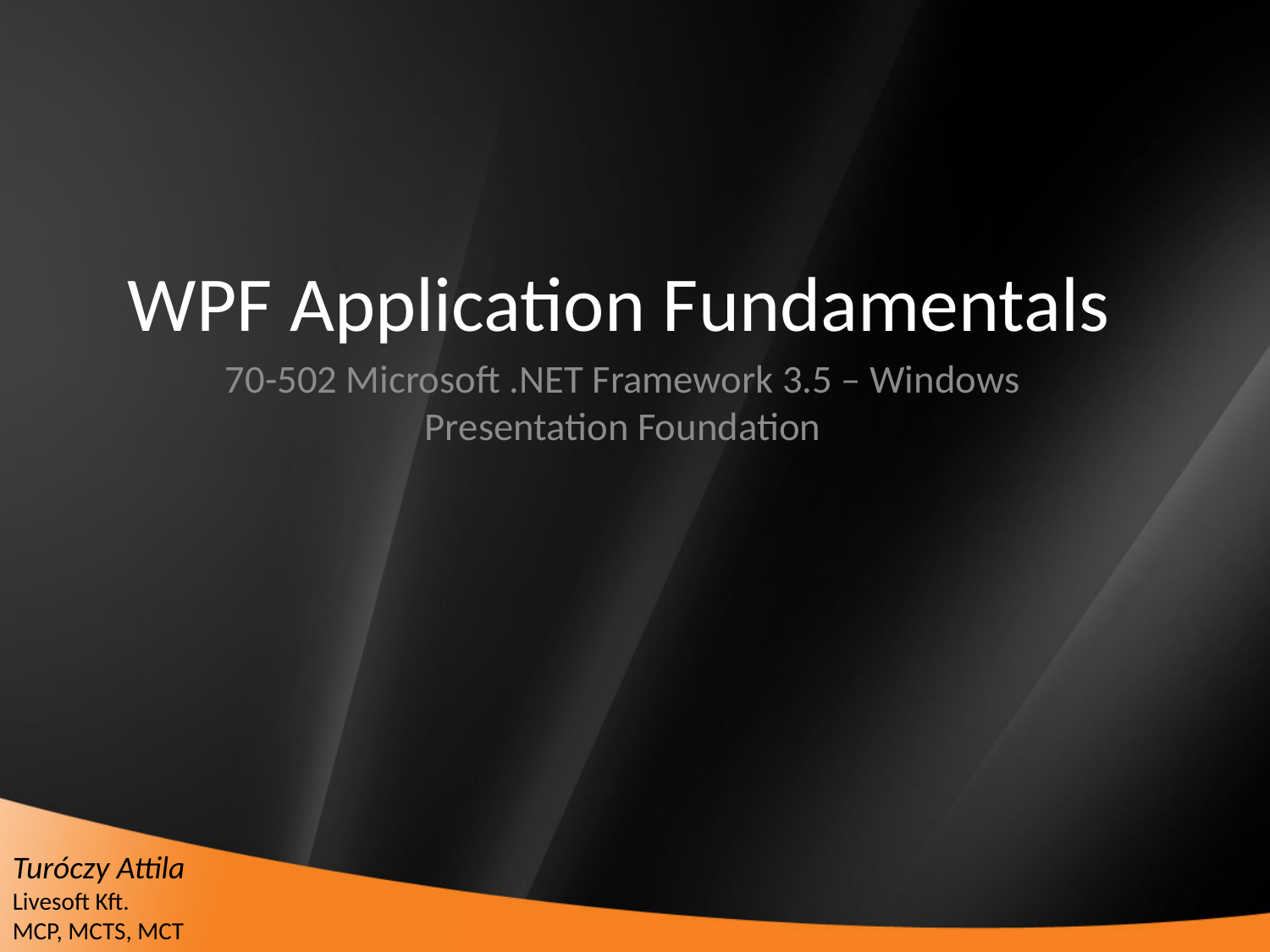

# WPF Application Fundamentals
70-502 Microsoft .NET Framework 3.5 – Windows Presentation Foundation
Turóczy Attila
Livesoft Kft.
MCP, MCTS, MCT